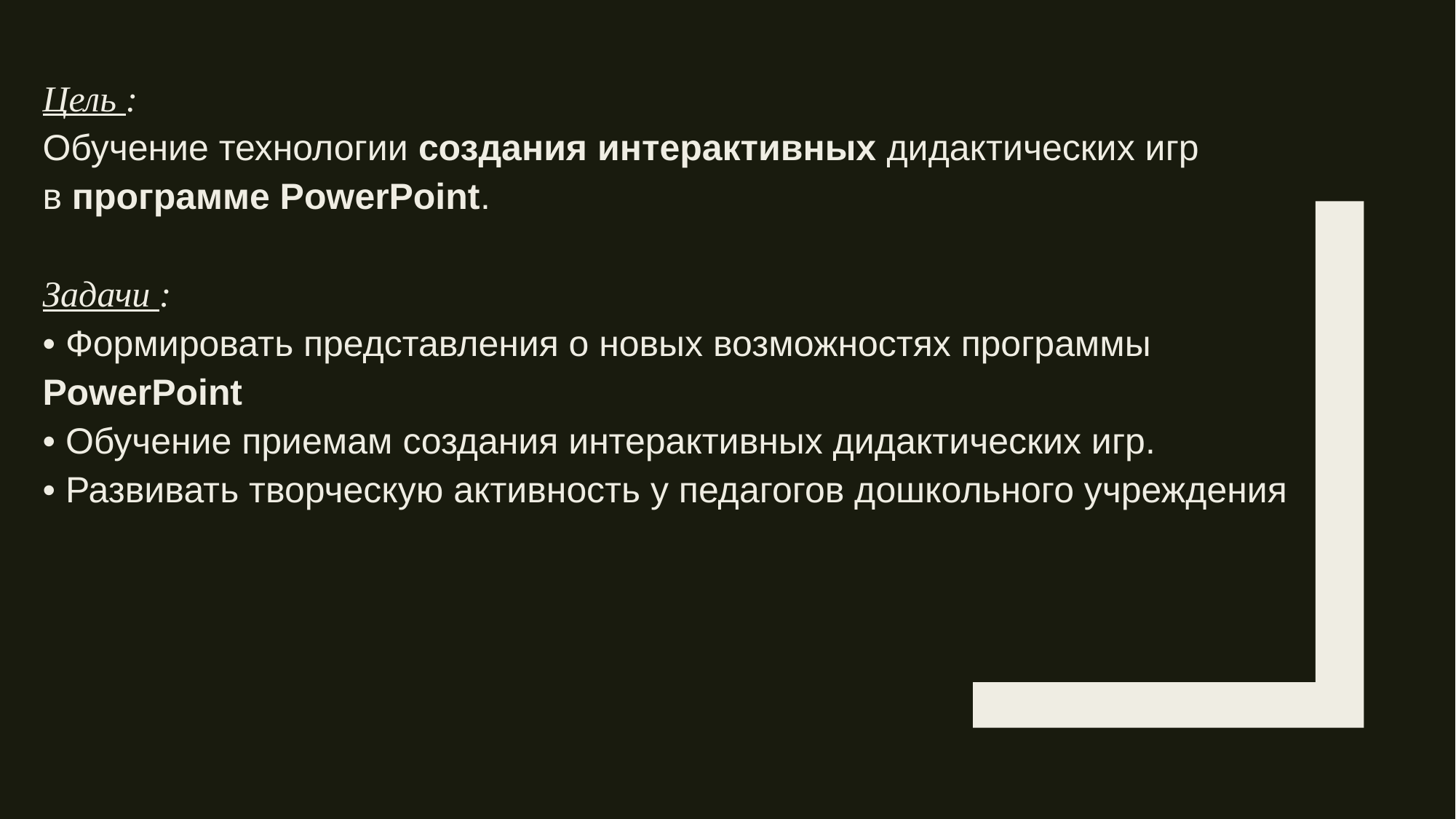

Цель :
Обучение технологии создания интерактивных дидактических игр в программе PowerPoint.

Задачи :
• Формировать представления о новых возможностях программы
PowerPoint
• Обучение приемам создания интерактивных дидактических игр.
• Развивать творческую активность у педагогов дошкольного учреждения